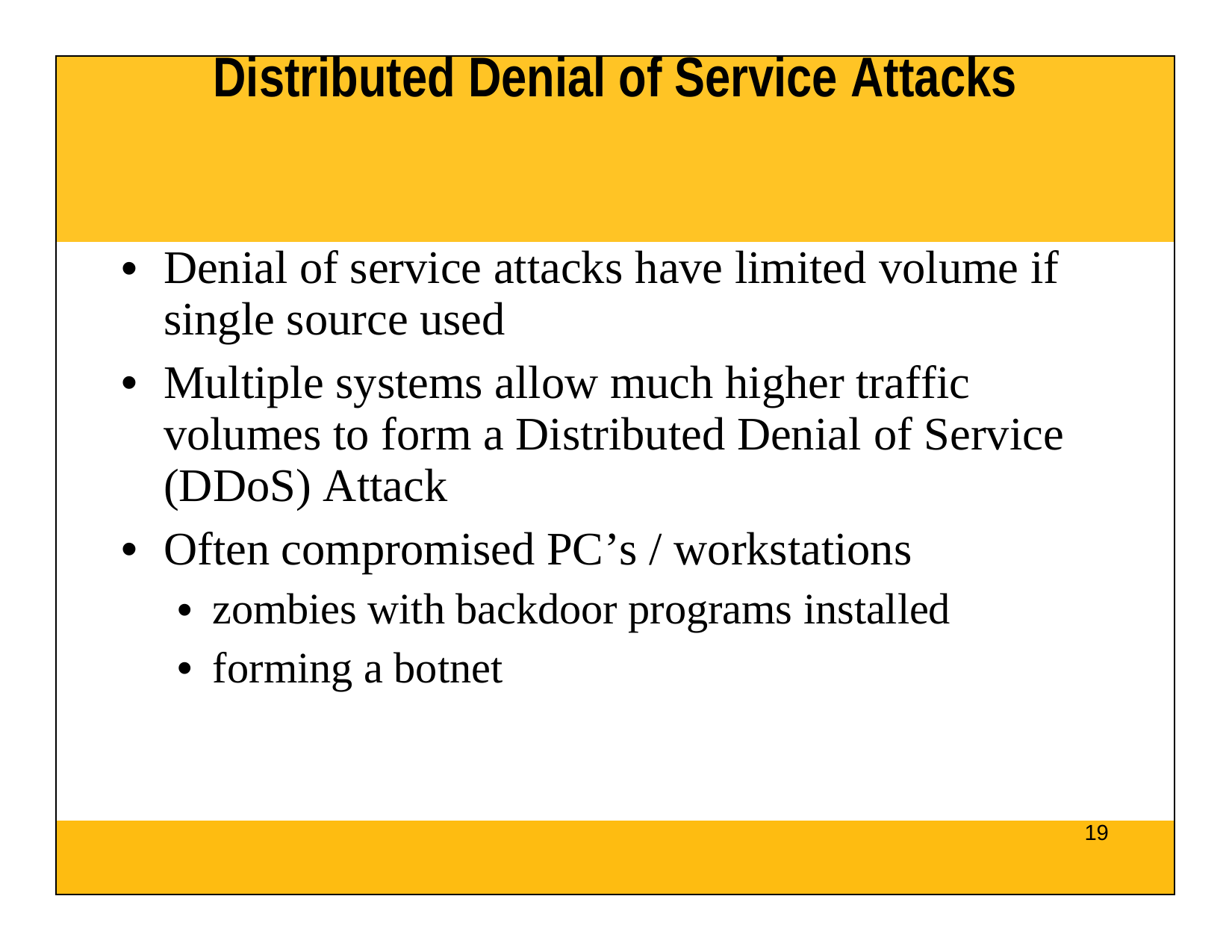

| Distributed Denial of Service Attacks |
| --- |
| Denial of service attacks have limited volume if single source used Multiple systems allow much higher traffic volumes to form a Distributed Denial of Service (DDoS) Attack Often compromised PC’s / workstations zombies with backdoor programs installed forming a botnet |
| 19 |